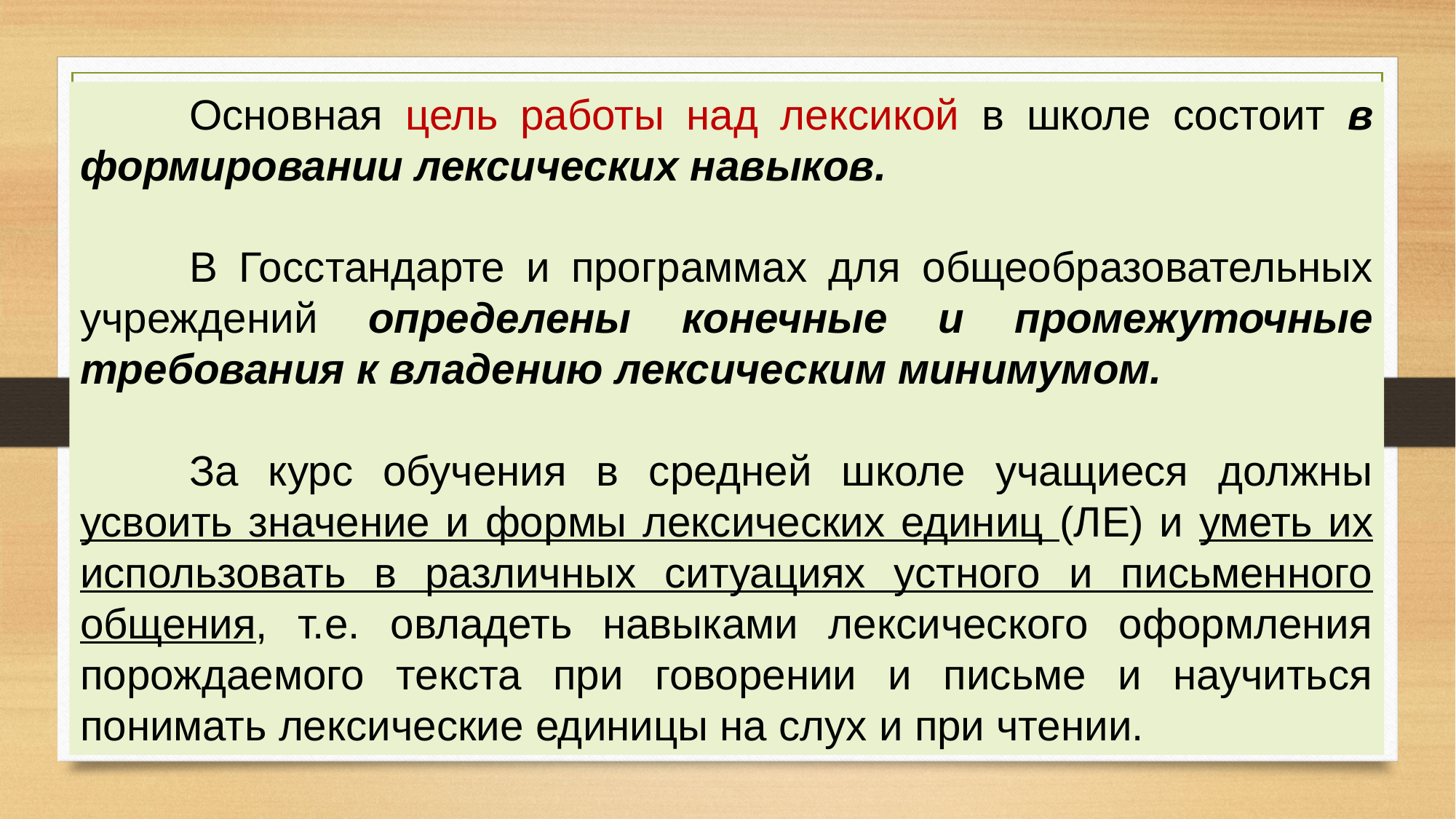

Основная цель работы над лексикой в школе состоит в формировании лексических навыков.

	В Госстандарте и программах для общеобразовательных учреждений определены конечные и промежуточные требования к владению лексическим минимумом.

	За курс обучения в средней школе учащиеся должны усвоить значение и формы лексических единиц (ЛЕ) и уметь их использовать в различных ситуациях устного и письменного общения, т.е. овладеть навыками лексического оформления порождаемого текста при говорении и письме и научиться понимать лексические единицы на слух и при чтении.